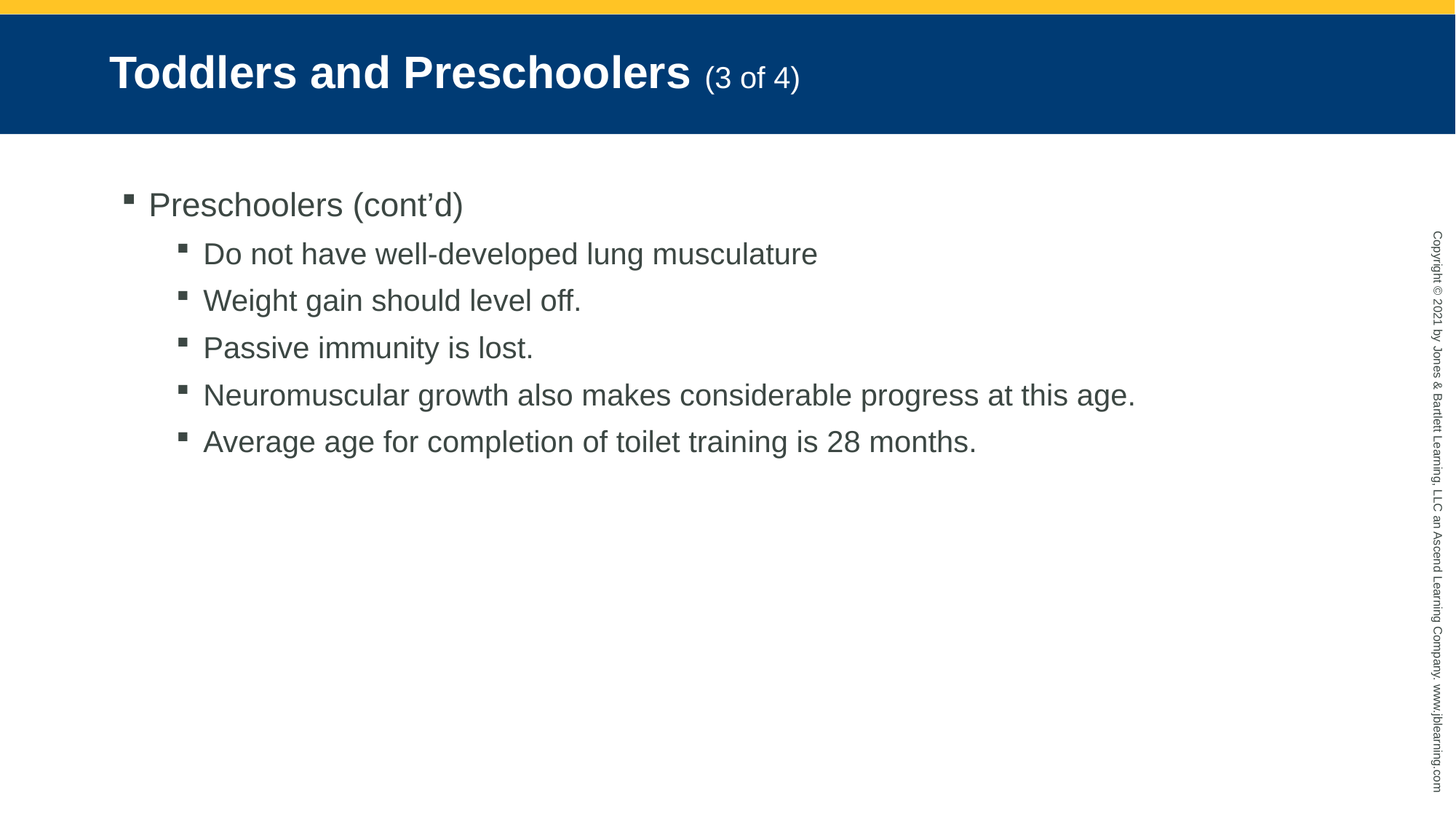

# Toddlers and Preschoolers (3 of 4)
Preschoolers (cont’d)
Do not have well-developed lung musculature
Weight gain should level off.
Passive immunity is lost.
Neuromuscular growth also makes considerable progress at this age.
Average age for completion of toilet training is 28 months.